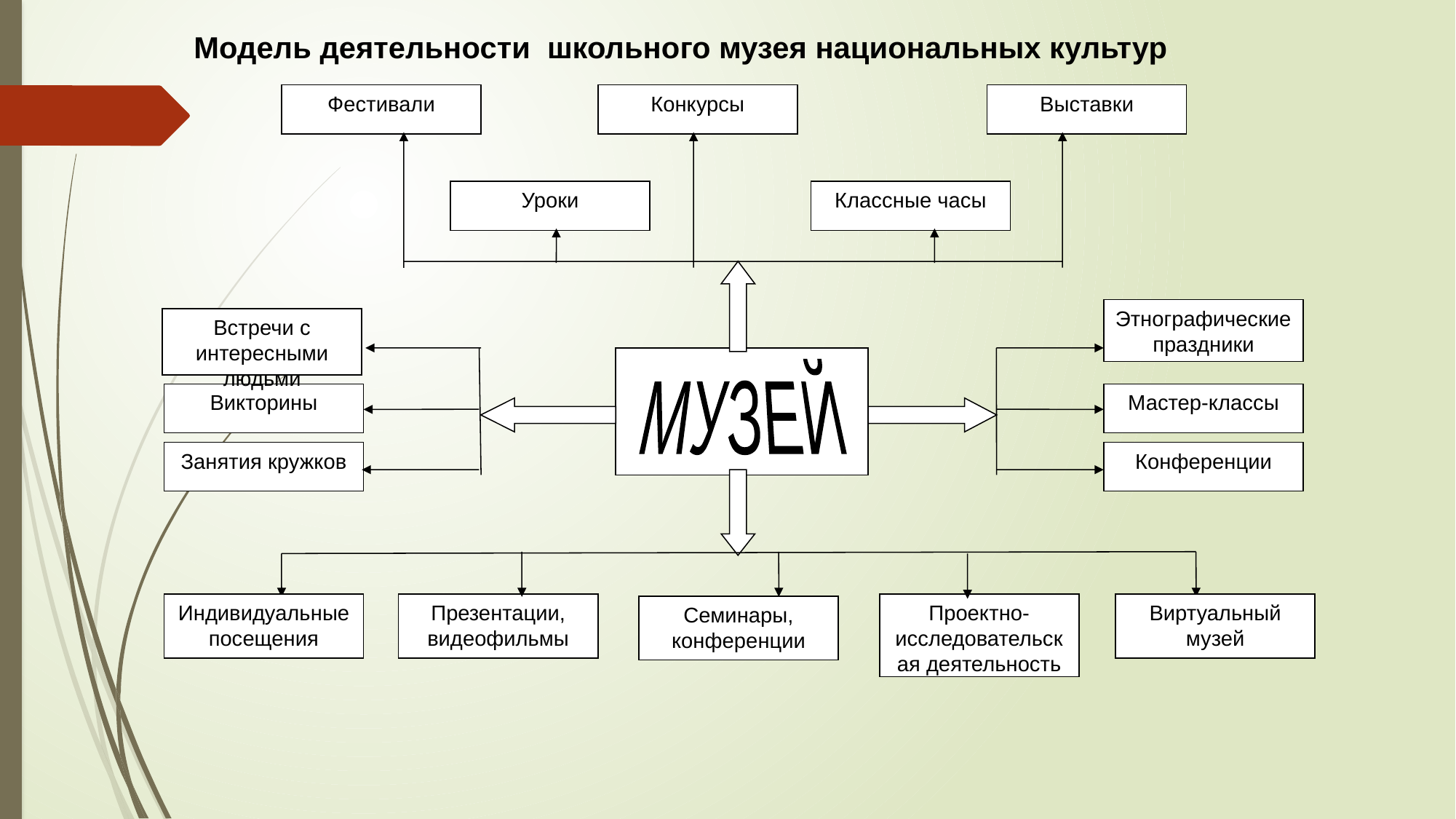

Модель деятельности  школьного музея национальных культур

Фестивали
Конкурсы
Выставки

Уроки
Классные часы

Этнографические праздники
Встречи с интересными людьми

МУЗЕЙ
Викторины
Мастер-классы

Занятия кружков
Конференции

Индивидуальные посещения
Презентации, видеофильмы
Проектно-исследовательская деятельность
Виртуальный музей
Семинары, конференции